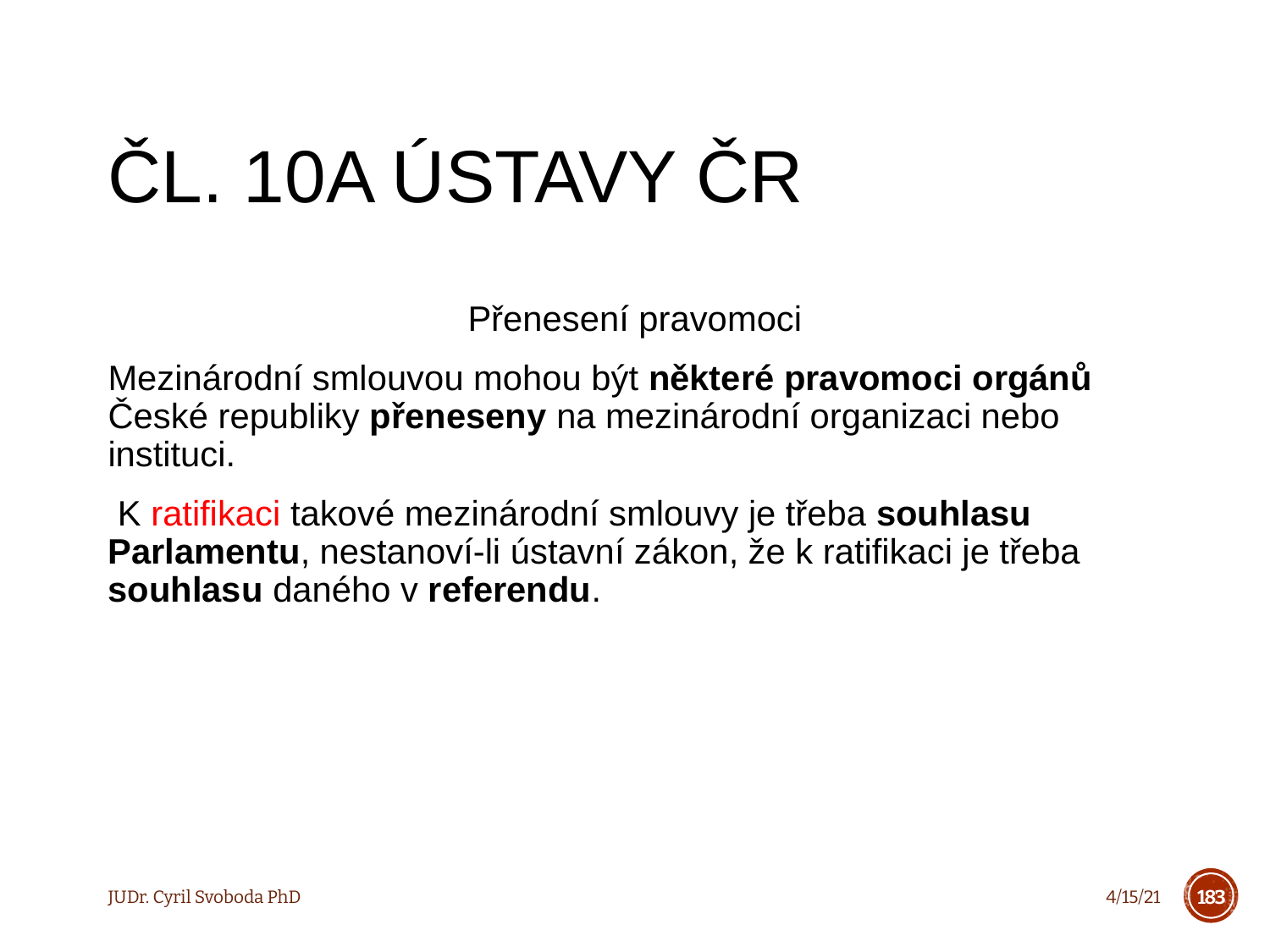

# Čl. 10a Ústavy ČR
Přenesení pravomoci
Mezinárodní smlouvou mohou být některé pravomoci orgánů České republiky přeneseny na mezinárodní organizaci nebo instituci.
 K ratifikaci takové mezinárodní smlouvy je třeba souhlasu Parlamentu, nestanoví-li ústavní zákon, že k ratifikaci je třeba souhlasu daného v referendu.
JUDr. Cyril Svoboda PhD
4/15/21
183